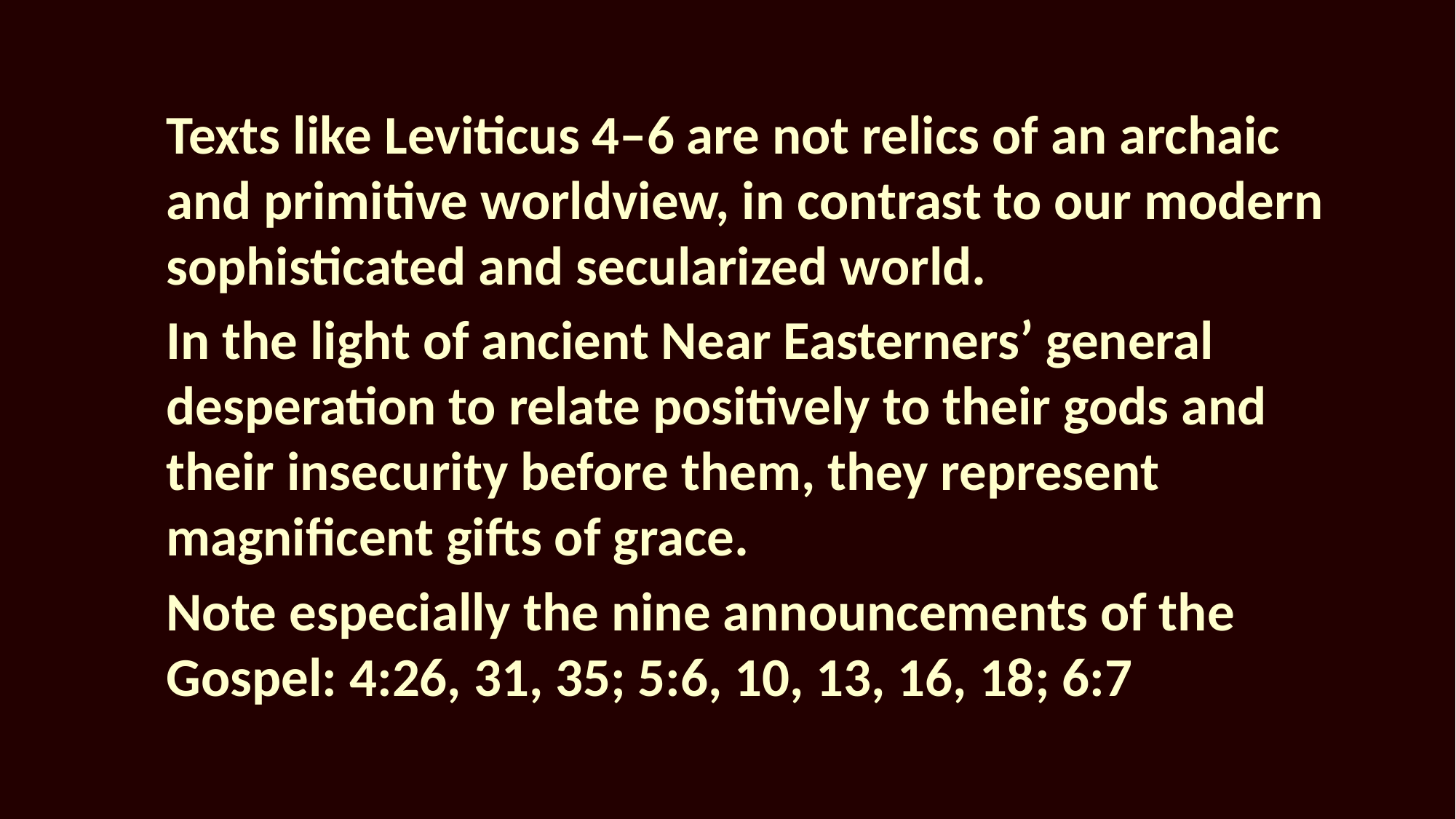

Texts like Leviticus 4–6 are not relics of an archaic and primitive worldview, in contrast to our modern sophisticated and secularized world.
	In the light of ancient Near Easterners’ general desperation to relate positively to their gods and their insecurity before them, they represent magnificent gifts of grace.
	Note especially the nine announcements of the Gospel: 4:26, 31, 35; 5:6, 10, 13, 16, 18; 6:7